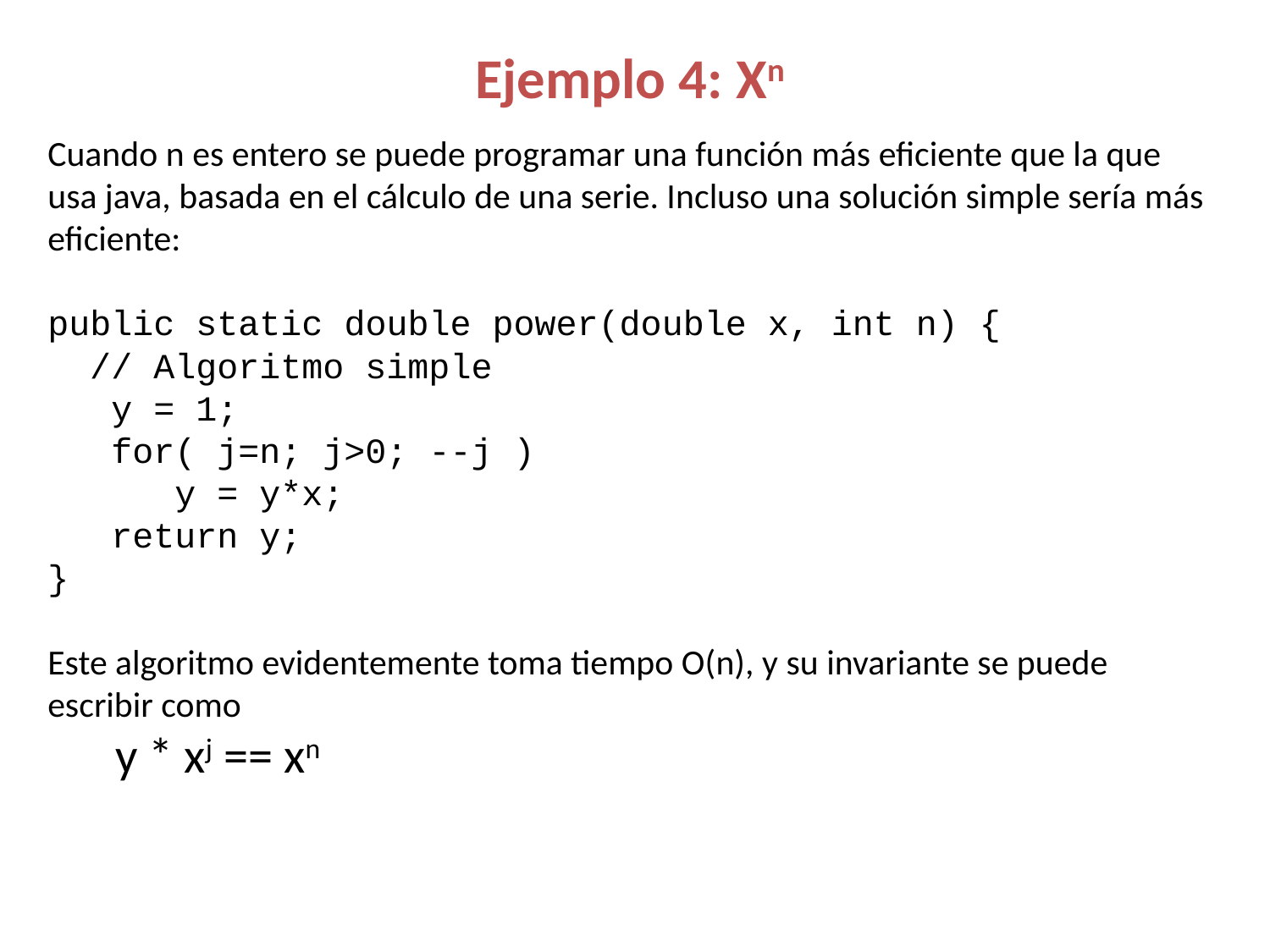

# Ejemplo 4: Xn
Cuando n es entero se puede programar una función más eficiente que la que usa java, basada en el cálculo de una serie. Incluso una solución simple sería más eficiente:

public static double power(double x, int n) {
  // Algoritmo simple
   y = 1;
   for( j=n; j>0; --j )
      y = y*x;
   return y;
}

Este algoritmo evidentemente toma tiempo O(n), y su invariante se puede escribir como
        y * xj == xn